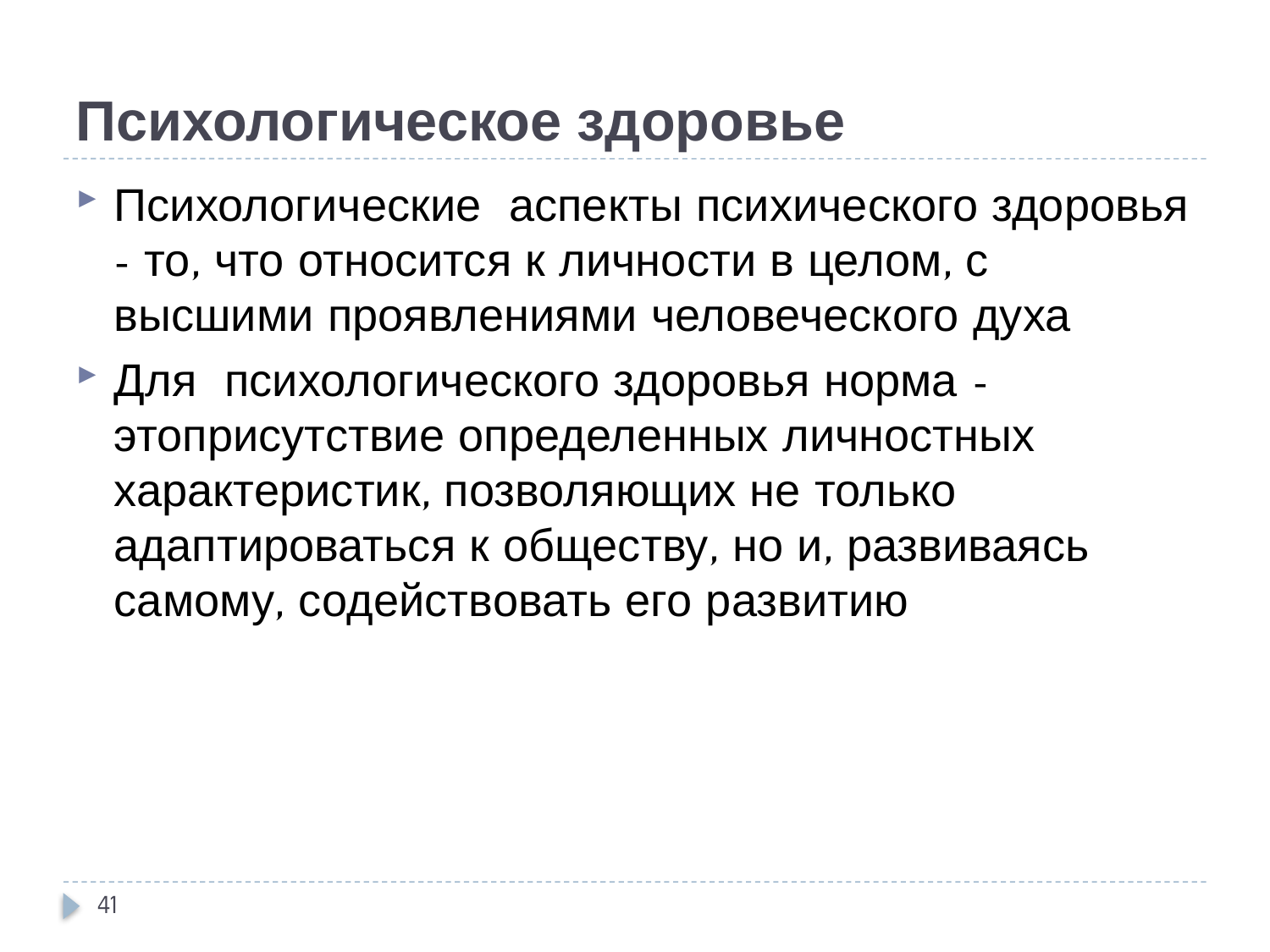

# Психологическое здоровье
Психологические  аспекты психического здоровья - то, что относится к личности в целом, с высшими проявлениями человеческого духа
Для  психологического здоровья норма - этоприсутствие определенных личностных характеристик, позволяющих не только адаптироваться к обществу, но и, развиваясь самому, содействовать его развитию
41